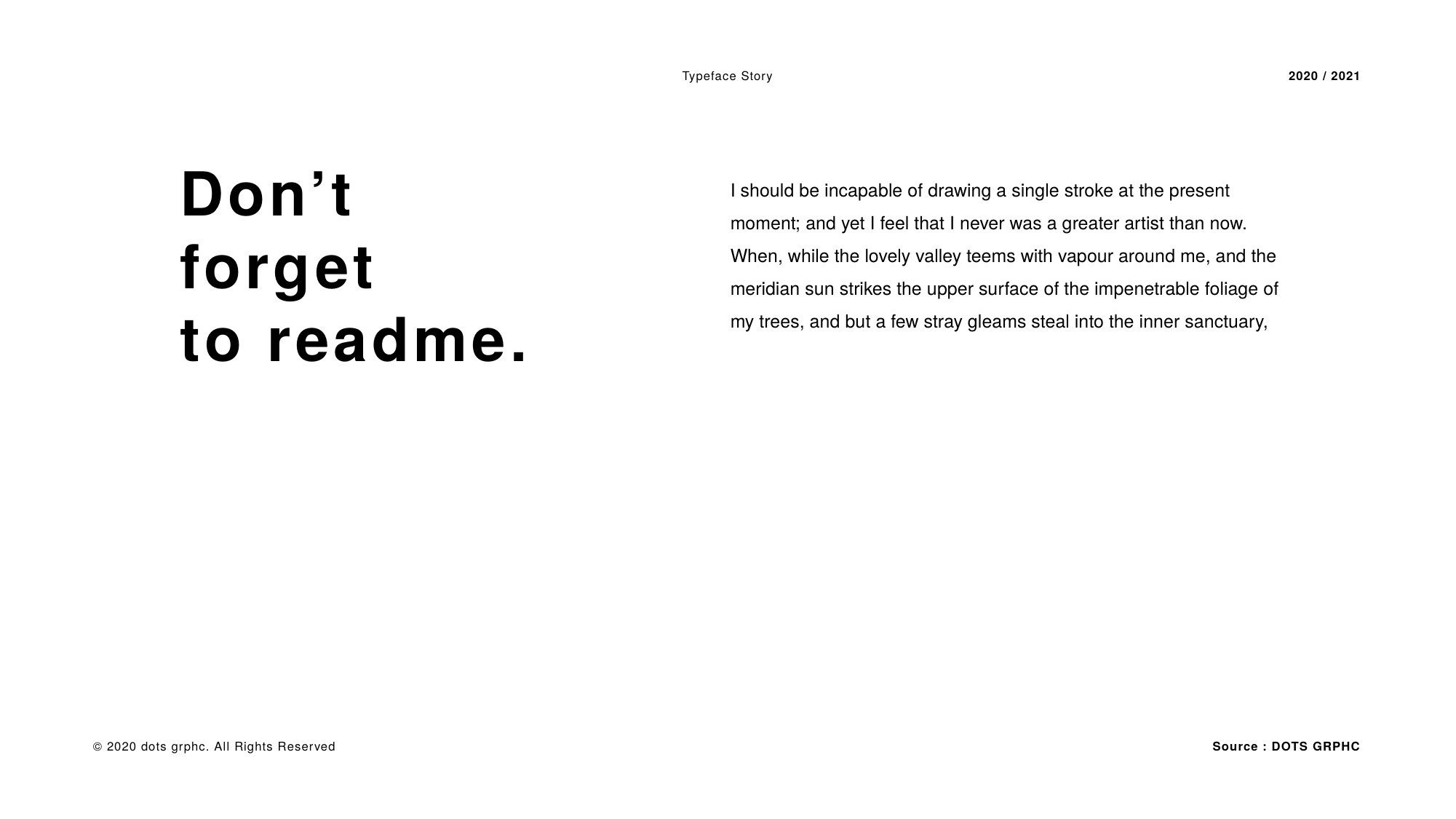

Typeface Story
2020 / 2021
Don’t forget
to readme.
I should be incapable of drawing a single stroke at the present moment; and yet I feel that I never was a greater artist than now. When, while the lovely valley teems with vapour around me, and the meridian sun strikes the upper surface of the impenetrable foliage of my trees, and but a few stray gleams steal into the inner sanctuary,

Source : DOTS GRPHC
© 2020 dots grphc. All Rights Reserved